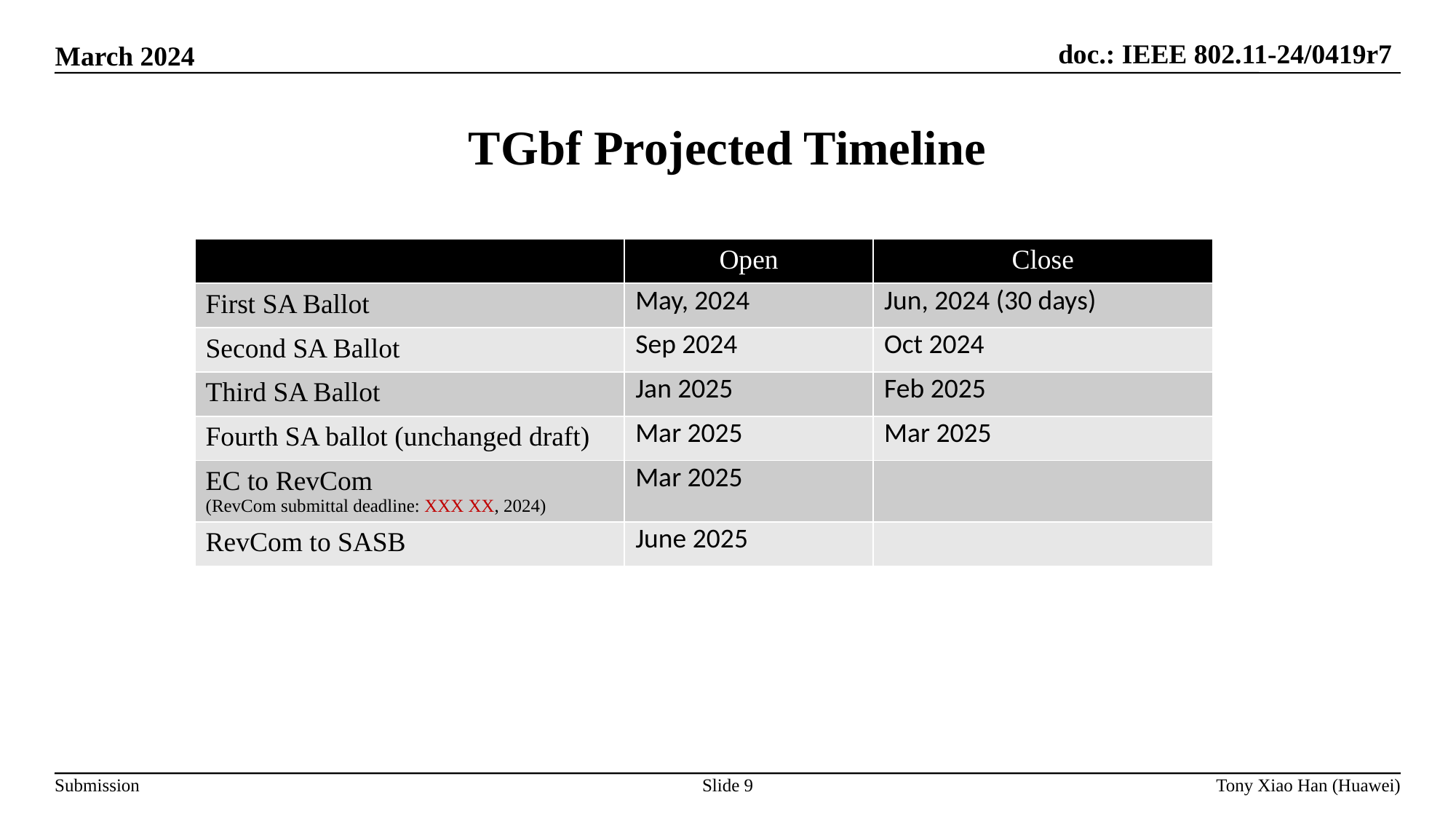

# TGbf Projected Timeline
|  | Open | Close |
| --- | --- | --- |
| First SA Ballot | May, 2024 | Jun, 2024 (30 days) |
| Second SA Ballot | Sep 2024 | Oct 2024 |
| Third SA Ballot | Jan 2025 | Feb 2025 |
| Fourth SA ballot (unchanged draft) | Mar 2025 | Mar 2025 |
| EC to RevCom (RevCom submittal deadline: XXX XX, 2024) | Mar 2025 |  |
| RevCom to SASB | June 2025 |  |